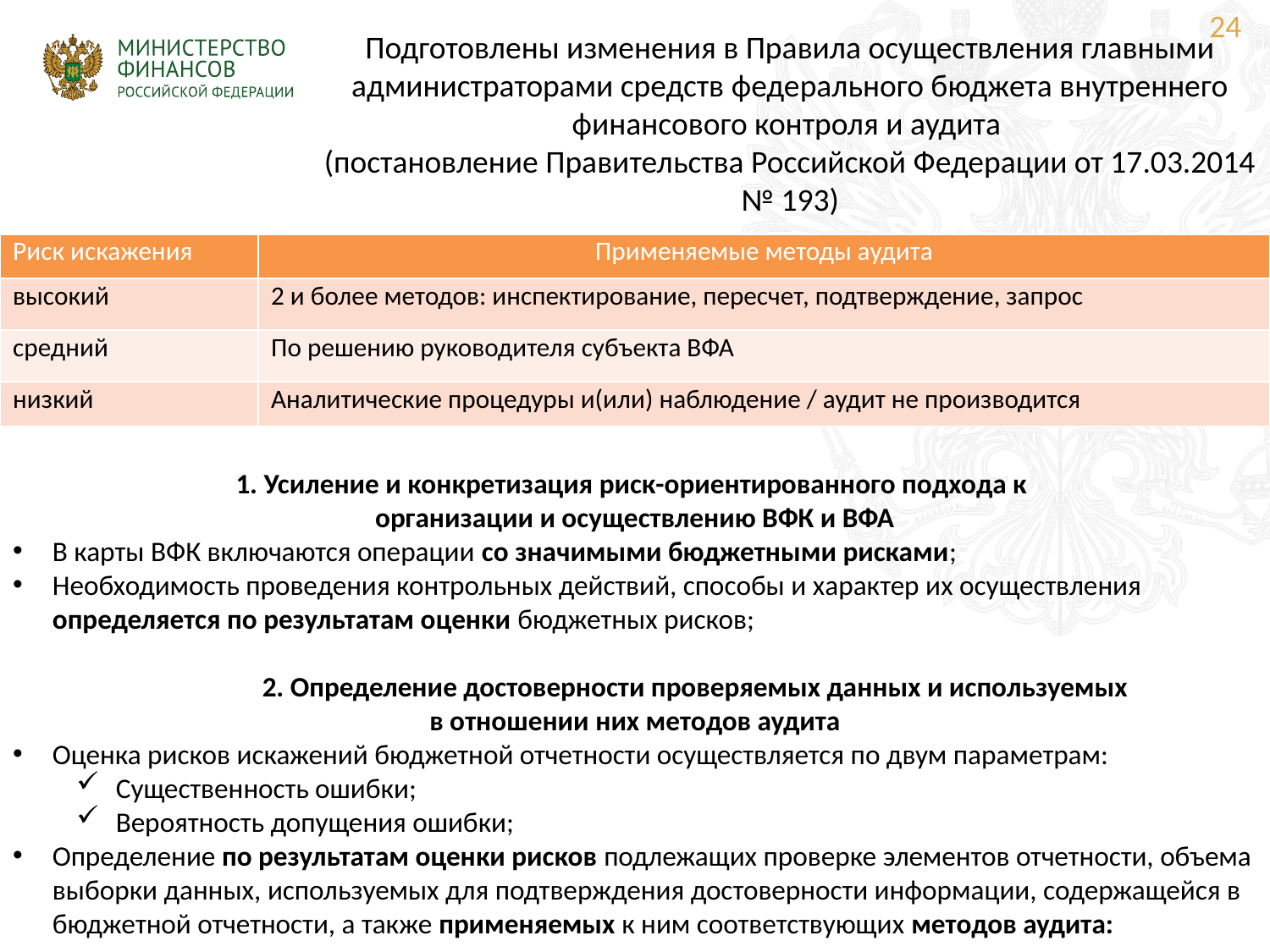

24
Подготовлены изменения в Правила осуществления главными администраторами средств федерального бюджета внутреннего финансового контроля и аудита
(постановление Правительства Российской Федерации от 17.03.2014 № 193)
| Риск искажения | Применяемые методы аудита |
| --- | --- |
| высокий | 2 и более методов: инспектирование, пересчет, подтверждение, запрос |
| средний | По решению руководителя субъекта ВФА |
| низкий | Аналитические процедуры и(или) наблюдение / аудит не производится |

1. Усиление и конкретизация риск-ориентированного подхода к
организации и осуществлению ВФК и ВФА
В карты ВФК включаются операции со значимыми бюджетными рисками;
Необходимость проведения контрольных действий, способы и характер их осуществления определяется по результатам оценки бюджетных рисков;

	2. Определение достоверности проверяемых данных и используемых
в отношении них методов аудита
Оценка рисков искажений бюджетной отчетности осуществляется по двум параметрам:
Существенность ошибки;
Вероятность допущения ошибки;
Определение по результатам оценки рисков подлежащих проверке элементов отчетности, объема выборки данных, используемых для подтверждения достоверности информации, содержащейся в бюджетной отчетности, а также применяемых к ним соответствующих методов аудита: